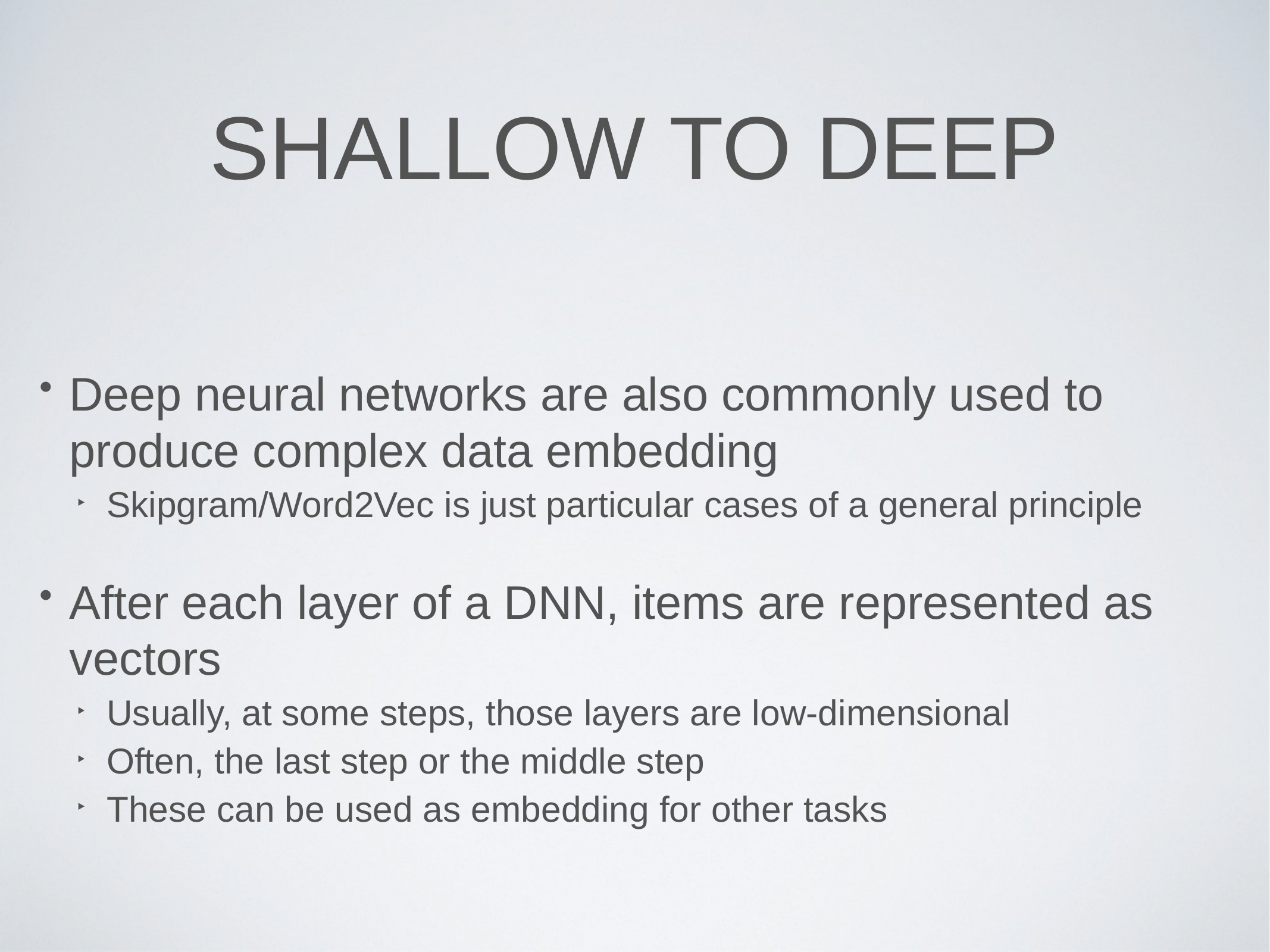

# Shallow to deep
Deep neural networks are also commonly used to produce complex data embedding
Skipgram/Word2Vec is just particular cases of a general principle
After each layer of a DNN, items are represented as vectors
Usually, at some steps, those layers are low-dimensional
Often, the last step or the middle step
These can be used as embedding for other tasks
66